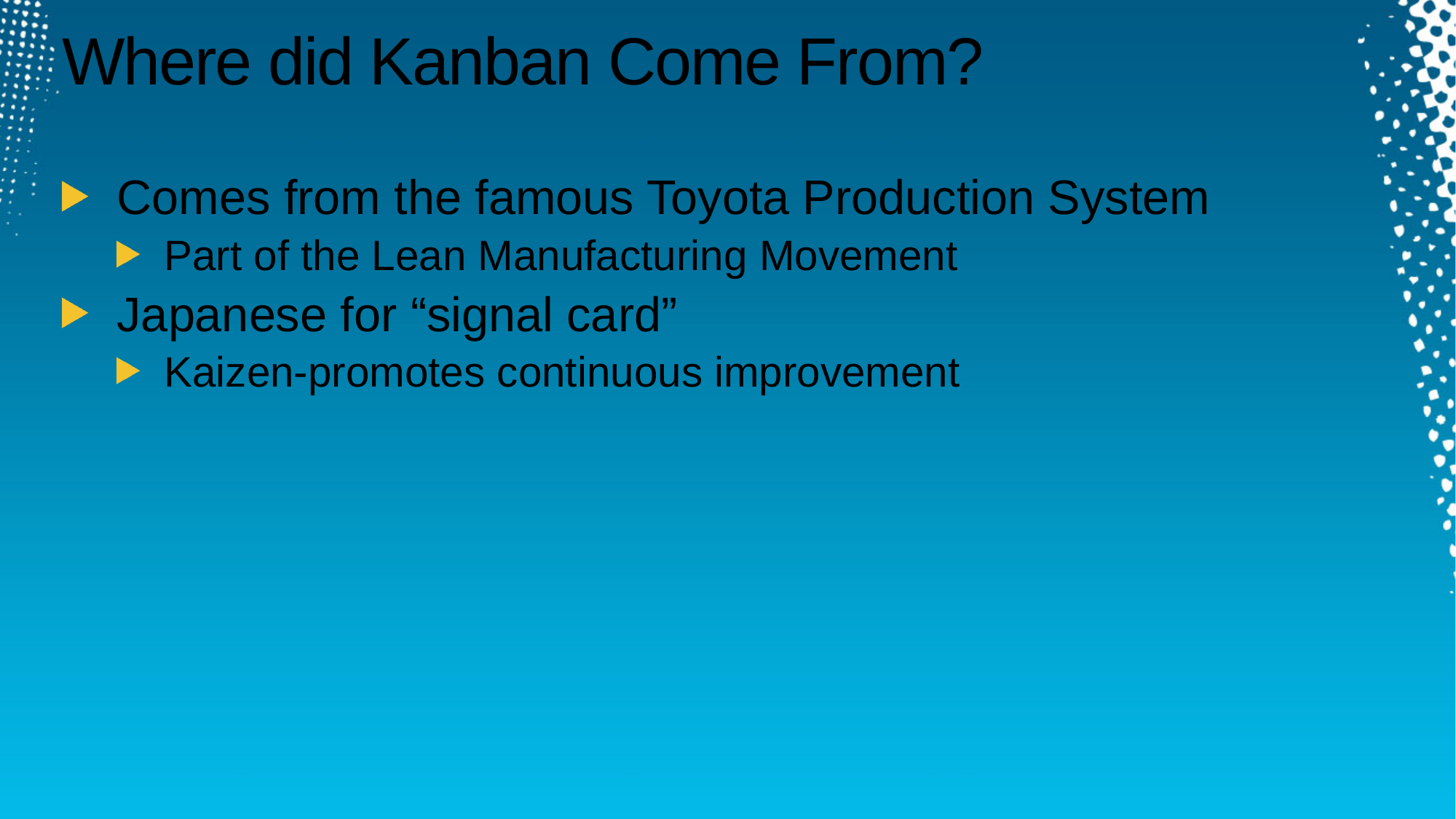

# Where did Kanban Come From?
Comes from the famous Toyota Production System
Part of the Lean Manufacturing Movement
Japanese for “signal card”
Kaizen-promotes continuous improvement